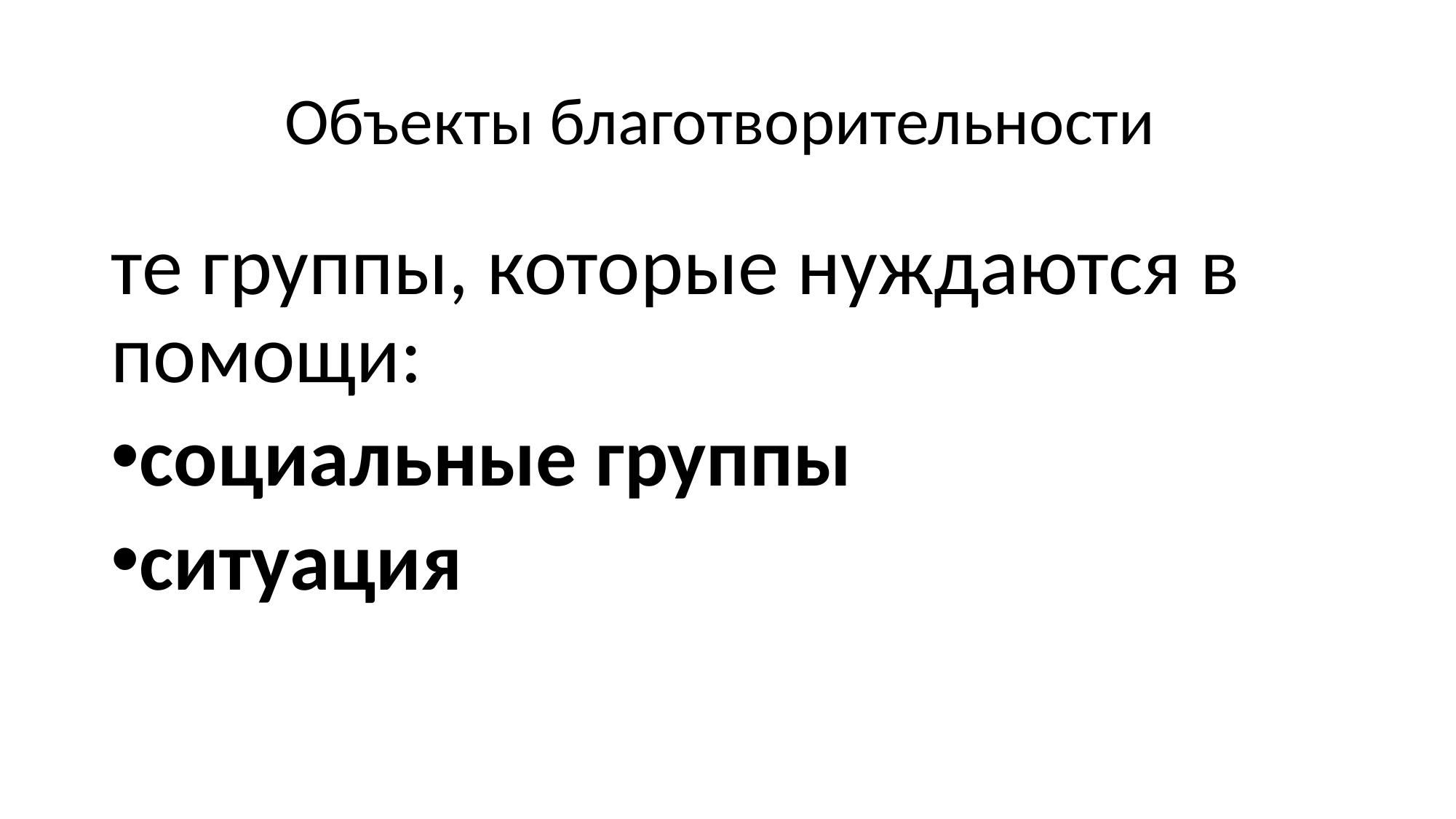

# Объекты благотворительности
те группы, которые нуждаются в помощи:
социальные группы
ситуация